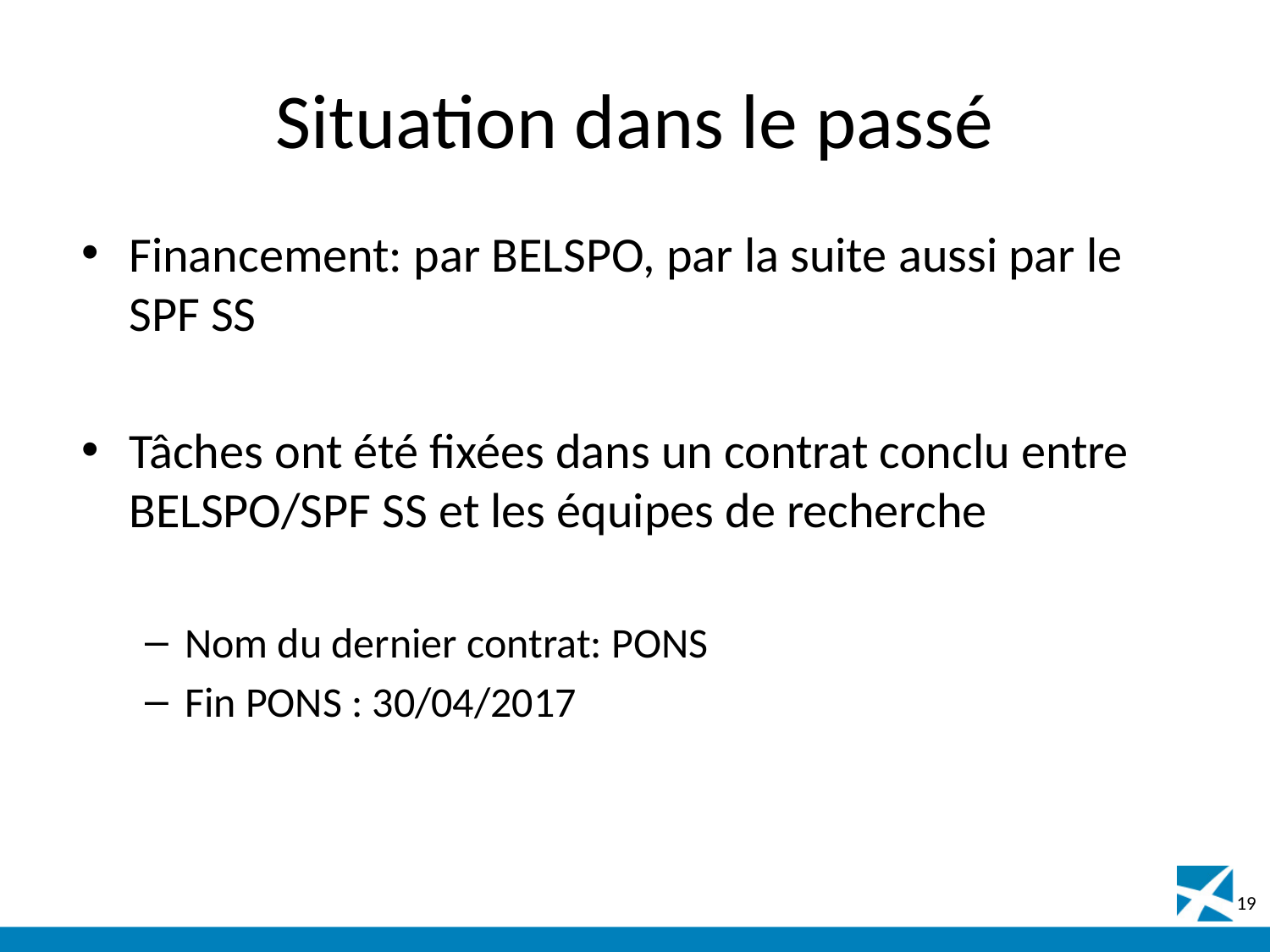

# Situation dans le passé
Financement: par BELSPO, par la suite aussi par le SPF SS

Tâches ont été fixées dans un contrat conclu entre BELSPO/SPF SS et les équipes de recherche

Nom du dernier contrat: PONS
Fin PONS : 30/04/2017